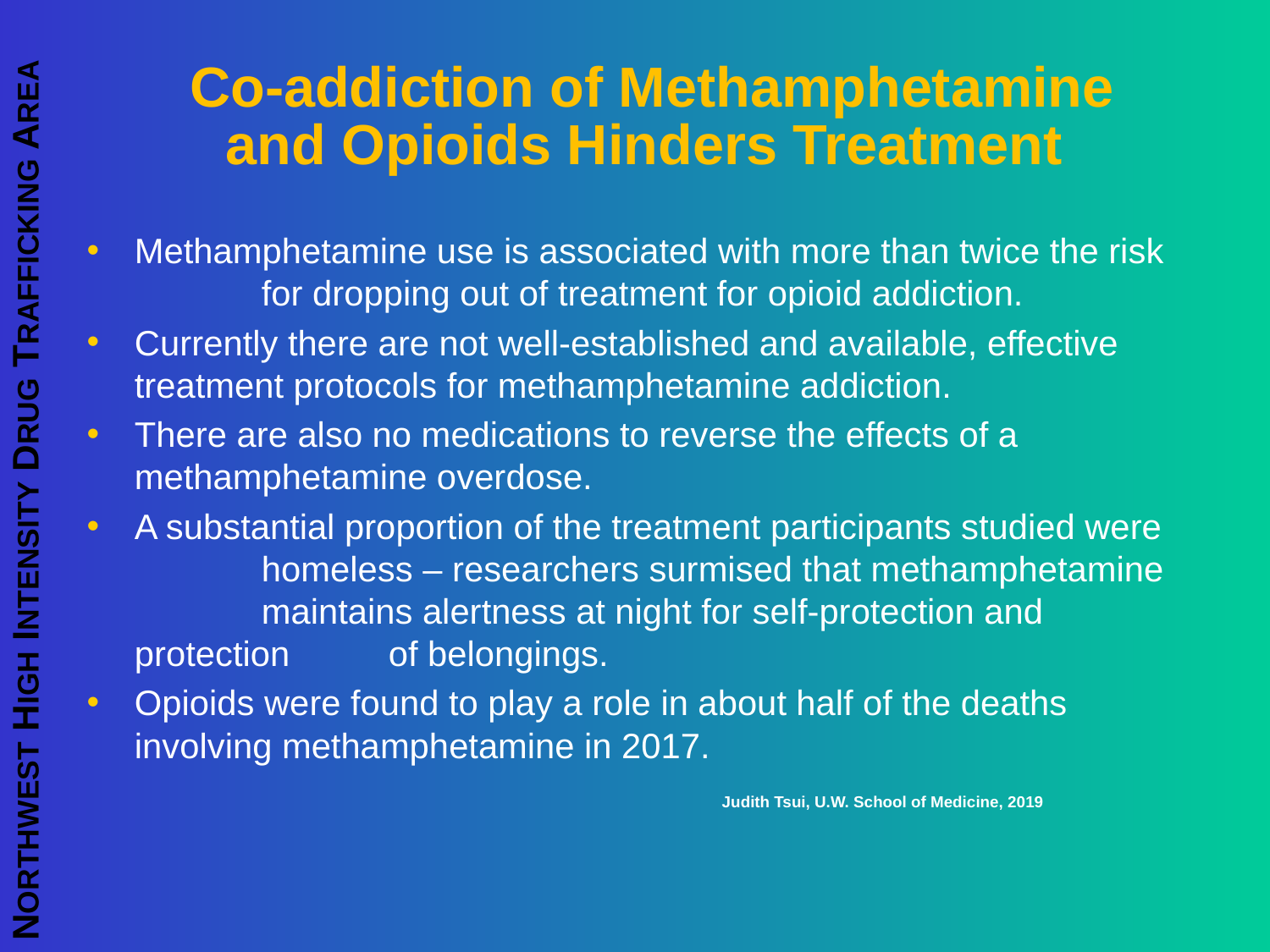

# Co-addiction of Methamphetamine and Opioids Hinders Treatment
Methamphetamine use is associated with more than twice the risk 	for dropping out of treatment for opioid addiction.
Currently there are not well-established and available, effective 	treatment protocols for methamphetamine addiction.
There are also no medications to reverse the effects of a 	methamphetamine overdose.
A substantial proportion of the treatment participants studied were 	homeless – researchers surmised that methamphetamine 	maintains alertness at night for self-protection and protection 	of belongings.
Opioids were found to play a role in about half of the deaths 	involving methamphetamine in 2017.
					Judith Tsui, U.W. School of Medicine, 2019